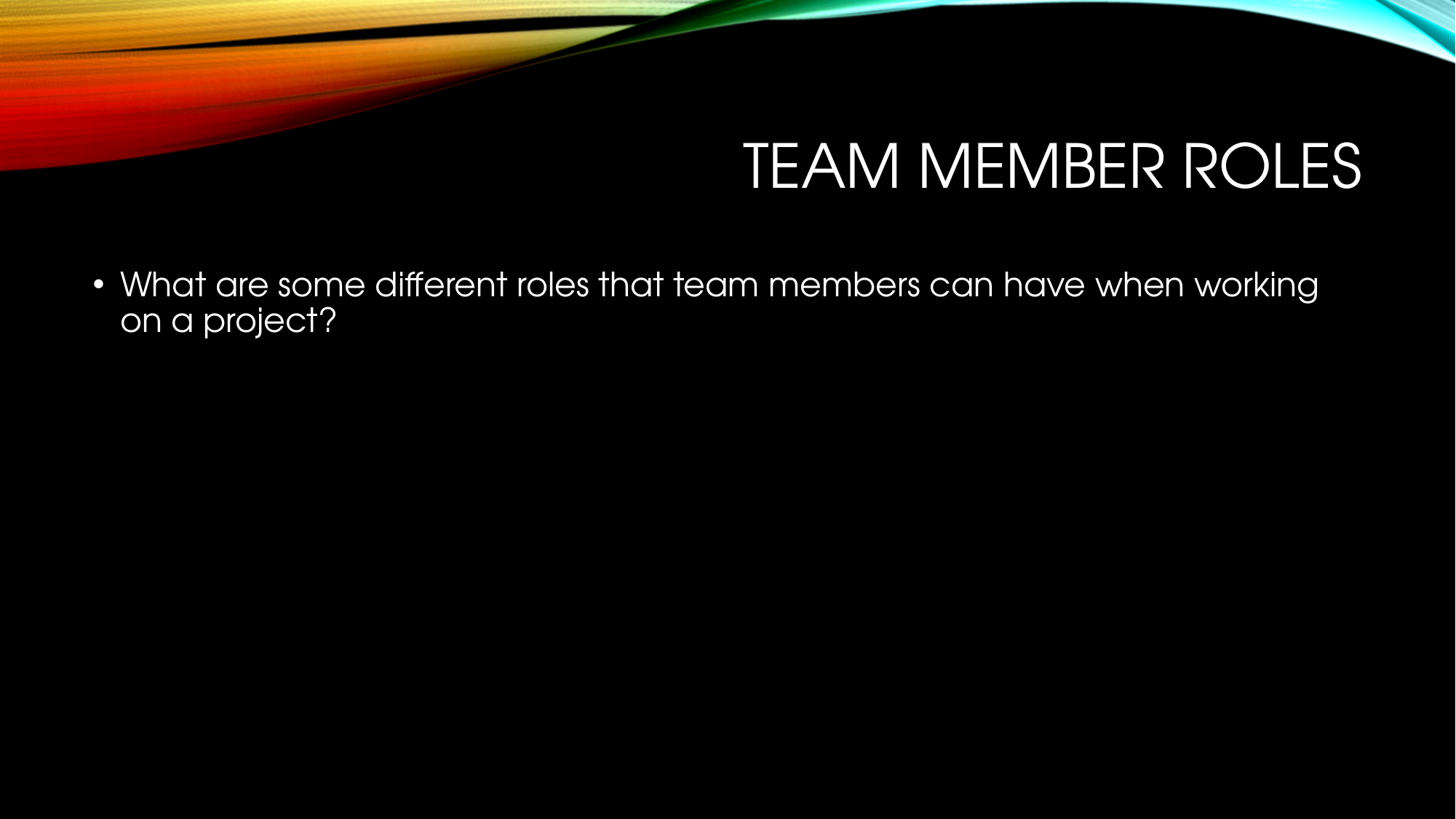

# Team member roles
What are some different roles that team members can have when working on a project?